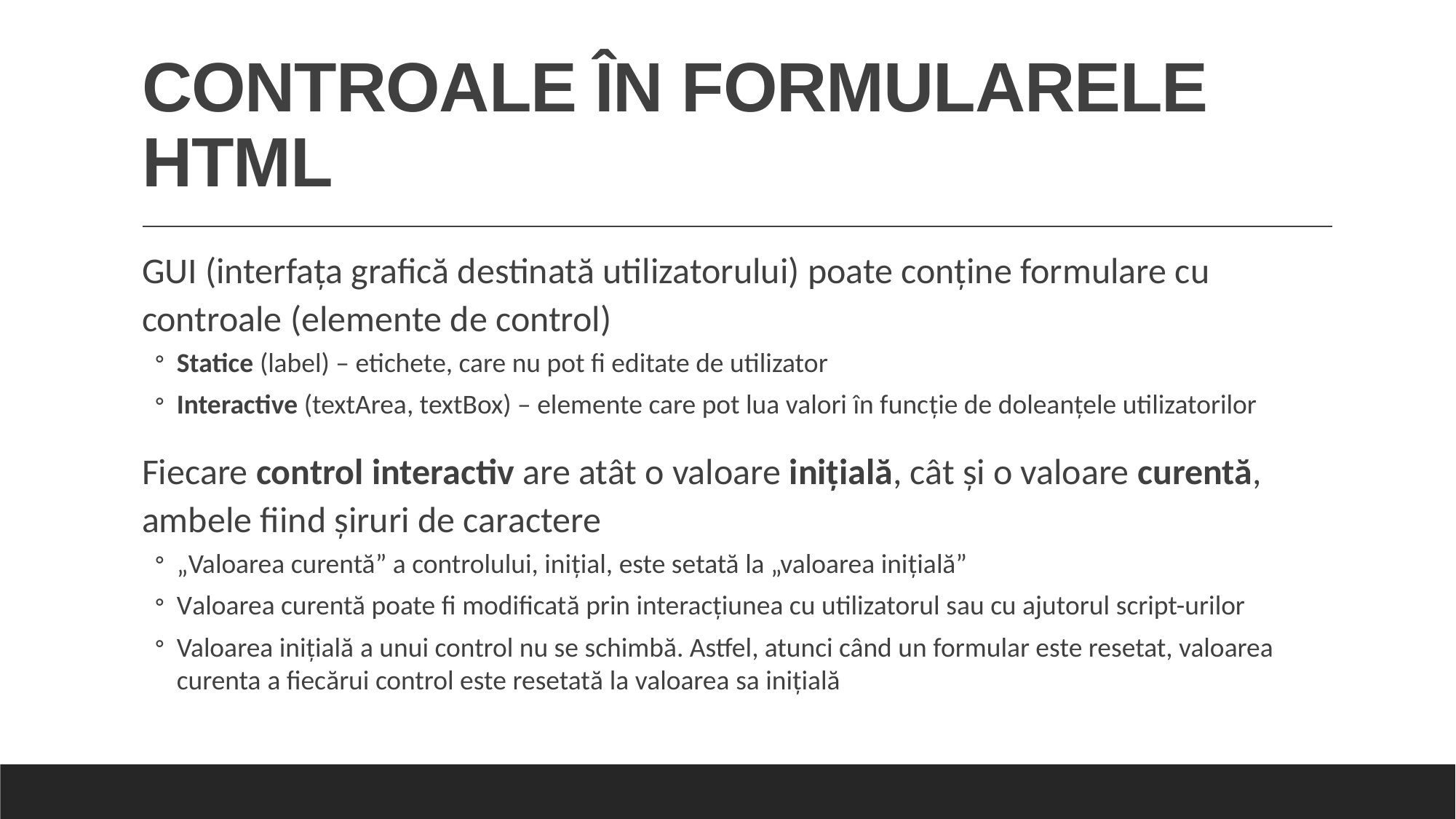

# CONTROALE ÎN FORMULARELE HTML
GUI (interfaţa grafică destinată utilizatorului) poate conţine formulare cu controale (elemente de control)
Statice (label) – etichete, care nu pot fi editate de utilizator
Interactive (textArea, textBox) – elemente care pot lua valori în funcţie de doleanţele utilizatorilor
Fiecare control interactiv are atât o valoare inițială, cât și o valoare curentă, ambele fiind șiruri de caractere
„Valoarea curentă” a controlului, iniţial, este setată la „valoarea iniţială”
Valoarea curentă poate fi modificată prin interacțiunea cu utilizatorul sau cu ajutorul script-urilor
Valoarea inițială a unui control nu se schimbă. Astfel, atunci când un formular este resetat, valoarea curenta a fiecărui control este resetată la valoarea sa inițială